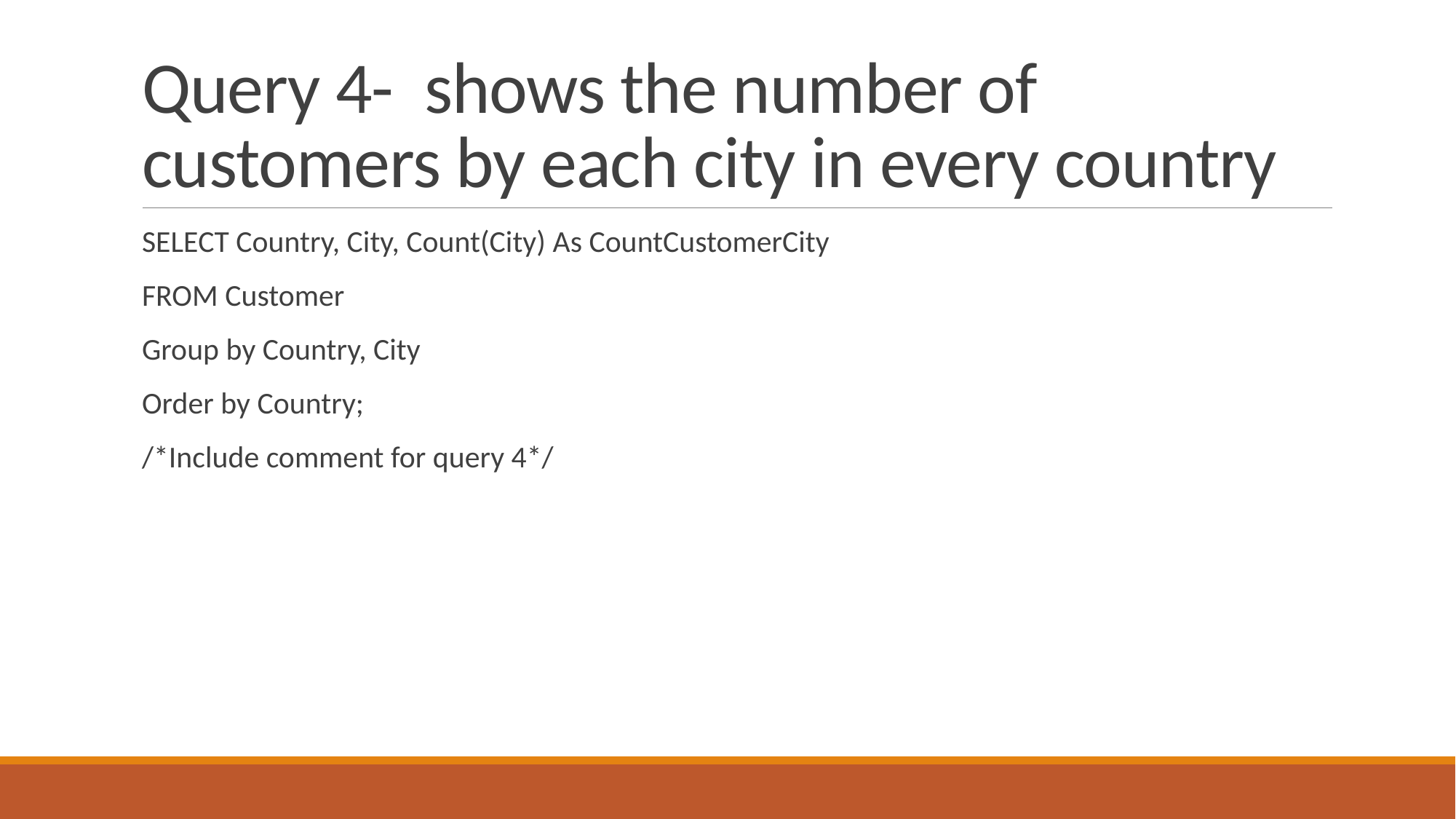

# Query 4-  shows the number of customers by each city in every country
SELECT Country, City, Count(City) As CountCustomerCity
FROM Customer
Group by Country, City
Order by Country;
/*Include comment for query 4*/